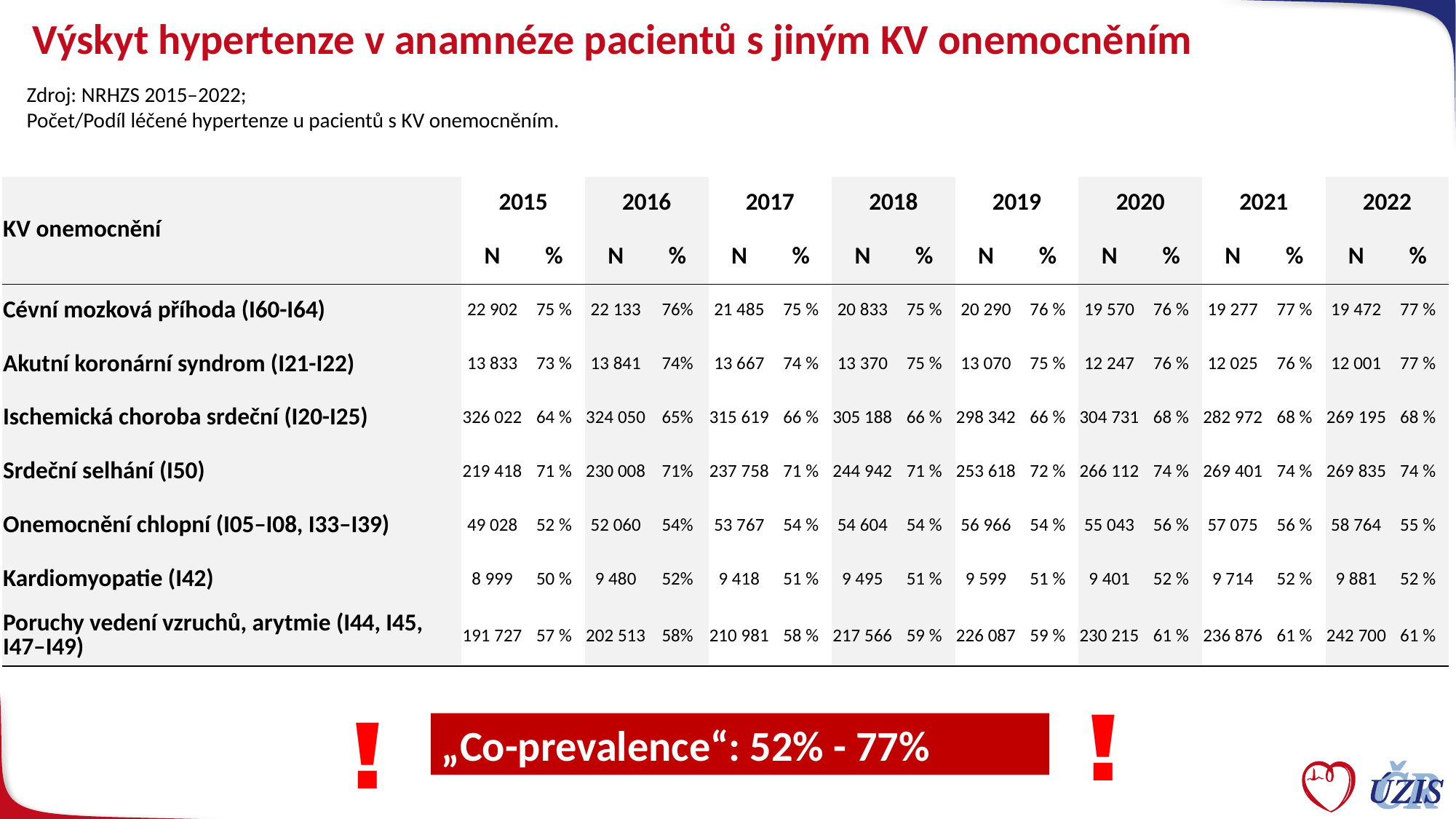

# Výskyt hypertenze v anamnéze pacientů s jiným KV onemocněním
Zdroj: NRHZS 2015–2022;
Počet/Podíl léčené hypertenze u pacientů s KV onemocněním.
| KV onemocnění | 2015 |  | 2016 |  | 2017 |  | 2018 |  | 2019 |  | 2020 |  | 2021 |  | 2022 |  |
| --- | --- | --- | --- | --- | --- | --- | --- | --- | --- | --- | --- | --- | --- | --- | --- | --- |
|  | N | % | N | % | N | % | N | % | N | % | N | % | N | % | N | % |
| Cévní mozková příhoda (I60-I64) | 22 902 | 75 % | 22 133 | 76% | 21 485 | 75 % | 20 833 | 75 % | 20 290 | 76 % | 19 570 | 76 % | 19 277 | 77 % | 19 472 | 77 % |
| Akutní koronární syndrom (I21-I22) | 13 833 | 73 % | 13 841 | 74% | 13 667 | 74 % | 13 370 | 75 % | 13 070 | 75 % | 12 247 | 76 % | 12 025 | 76 % | 12 001 | 77 % |
| Ischemická choroba srdeční (I20-I25) | 326 022 | 64 % | 324 050 | 65% | 315 619 | 66 % | 305 188 | 66 % | 298 342 | 66 % | 304 731 | 68 % | 282 972 | 68 % | 269 195 | 68 % |
| Srdeční selhání (I50) | 219 418 | 71 % | 230 008 | 71% | 237 758 | 71 % | 244 942 | 71 % | 253 618 | 72 % | 266 112 | 74 % | 269 401 | 74 % | 269 835 | 74 % |
| Onemocnění chlopní (I05–I08, I33–I39) | 49 028 | 52 % | 52 060 | 54% | 53 767 | 54 % | 54 604 | 54 % | 56 966 | 54 % | 55 043 | 56 % | 57 075 | 56 % | 58 764 | 55 % |
| Kardiomyopatie (I42) | 8 999 | 50 % | 9 480 | 52% | 9 418 | 51 % | 9 495 | 51 % | 9 599 | 51 % | 9 401 | 52 % | 9 714 | 52 % | 9 881 | 52 % |
| Poruchy vedení vzruchů, arytmie (I44, I45, I47–I49) | 191 727 | 57 % | 202 513 | 58% | 210 981 | 58 % | 217 566 | 59 % | 226 087 | 59 % | 230 215 | 61 % | 236 876 | 61 % | 242 700 | 61 % |
!
!
„Co-prevalence“: 52% - 77%